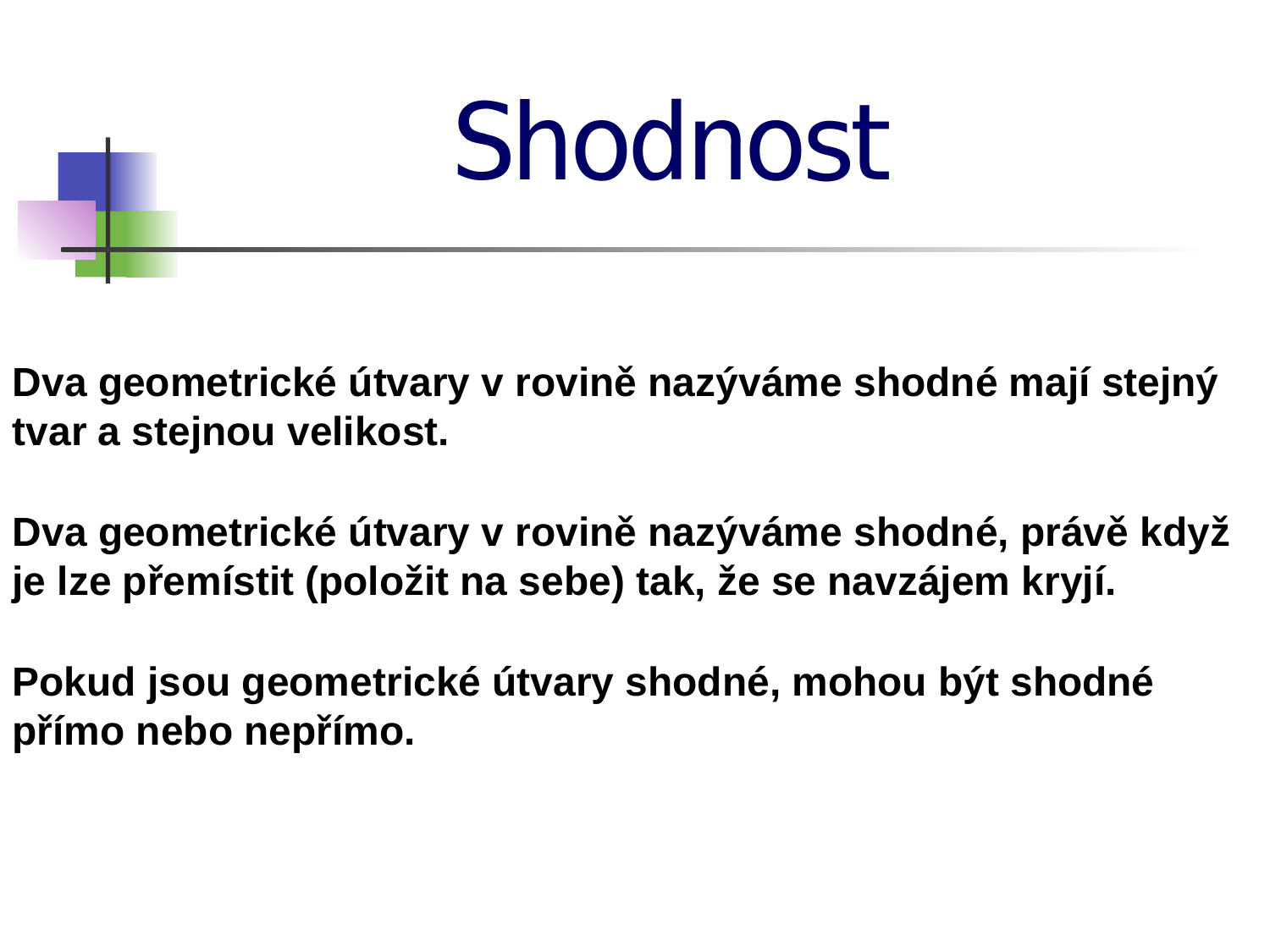

Shodnost
Dva geometrické útvary v rovině nazýváme shodné mají stejný tvar a stejnou velikost.
Dva geometrické útvary v rovině nazýváme shodné, právě když je lze přemístit (položit na sebe) tak, že se navzájem kryjí.
Pokud jsou geometrické útvary shodné, mohou být shodné přímo nebo nepřímo.